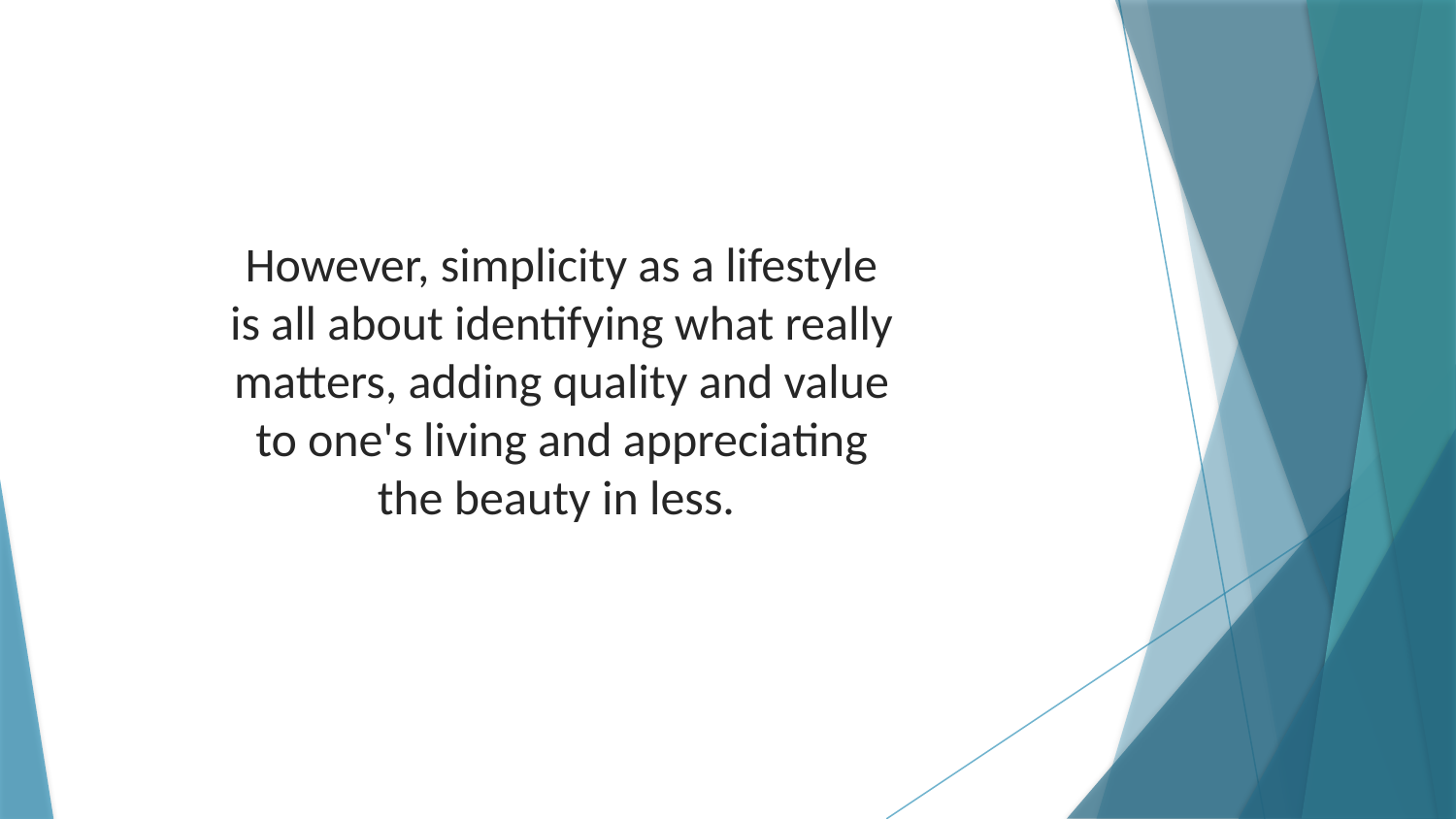

However, simplicity as a lifestyle is all about identifying what really matters, adding quality and value to one's living and appreciating the beauty in less.